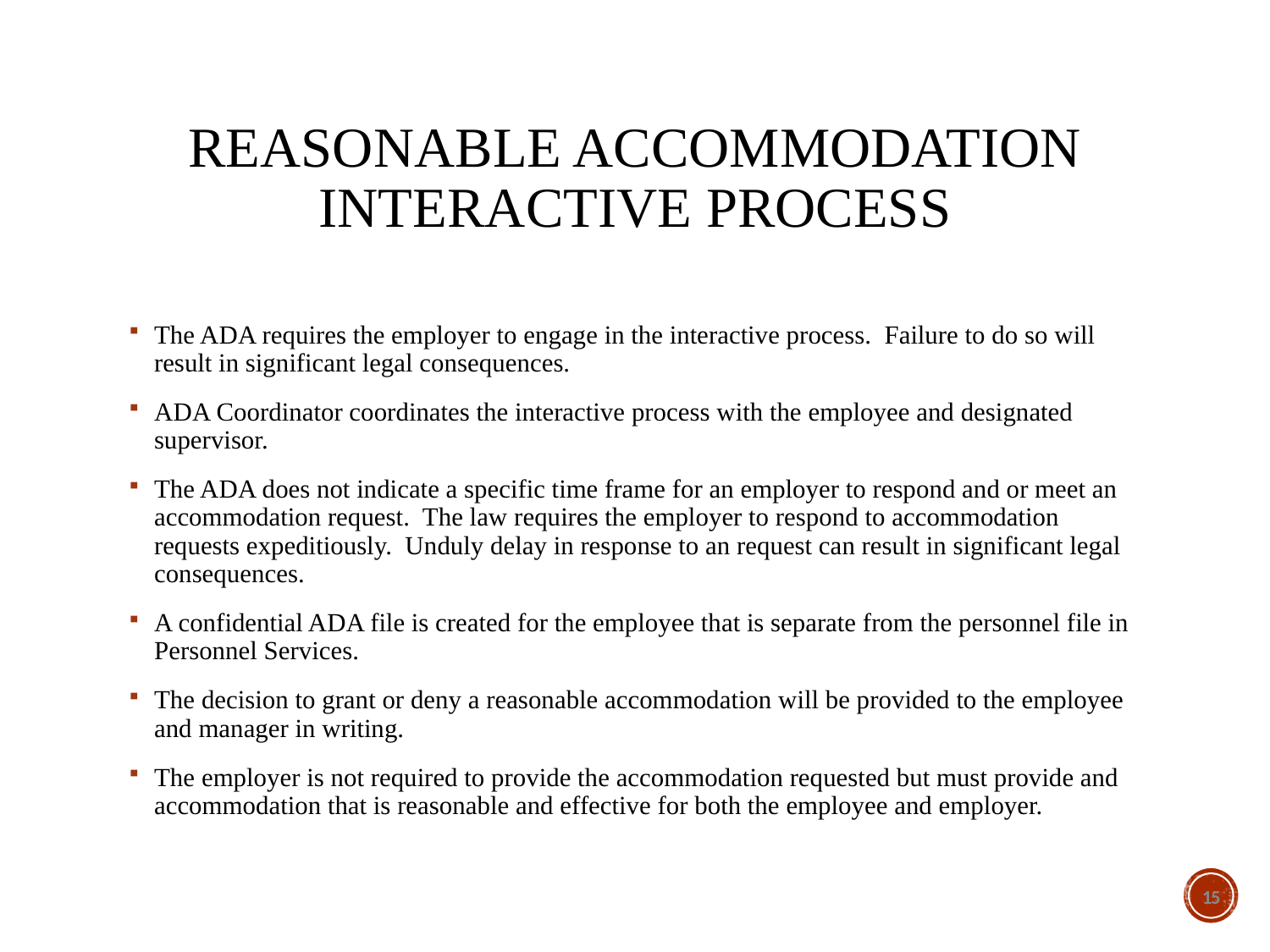

# REASONABLE ACCOMMODATION INTERACTIVE PROCESS

The ADA requires the employer to engage in the interactive process.  Failure to do so will result in significant legal consequences.
ADA Coordinator coordinates the interactive process with the employee and designated supervisor.
The ADA does not indicate a specific time frame for an employer to respond and or meet an accommodation request.  The law requires the employer to respond to accommodation requests expeditiously.  Unduly delay in response to an request can result in significant legal consequences.
A confidential ADA file is created for the employee that is separate from the personnel file in Personnel Services.
The decision to grant or deny a reasonable accommodation will be provided to the employee and manager in writing.
The employer is not required to provide the accommodation requested but must provide and accommodation that is reasonable and effective for both the employee and employer.
15